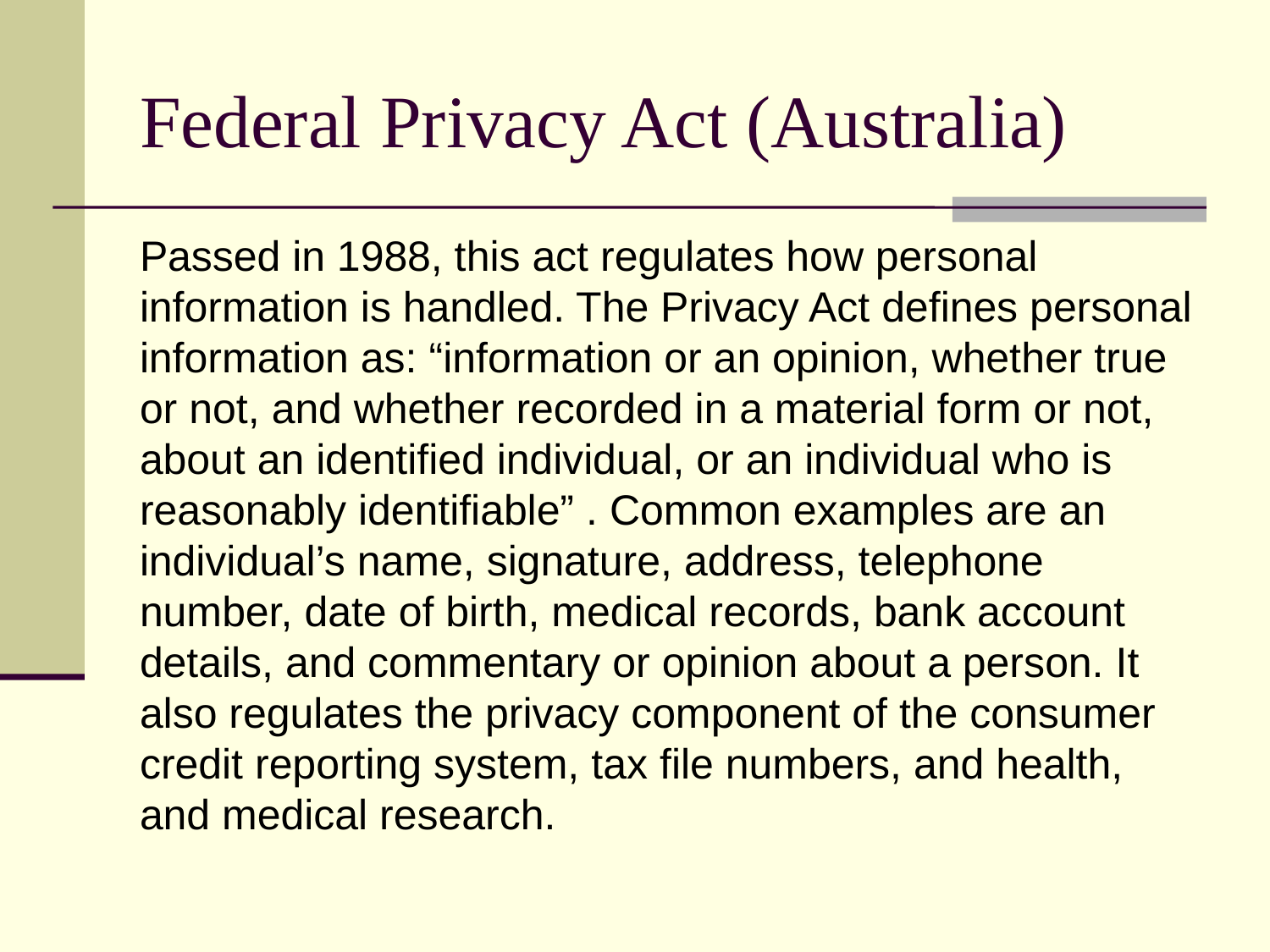

# Federal Privacy Act (Australia)
Passed in 1988, this act regulates how personal information is handled. The Privacy Act defines personal information as: “information or an opinion, whether true or not, and whether recorded in a material form or not, about an identified individual, or an individual who is reasonably identifiable” . Common examples are an individual’s name, signature, address, telephone number, date of birth, medical records, bank account details, and commentary or opinion about a person. It also regulates the privacy component of the consumer credit reporting system, tax file numbers, and health, and medical research.